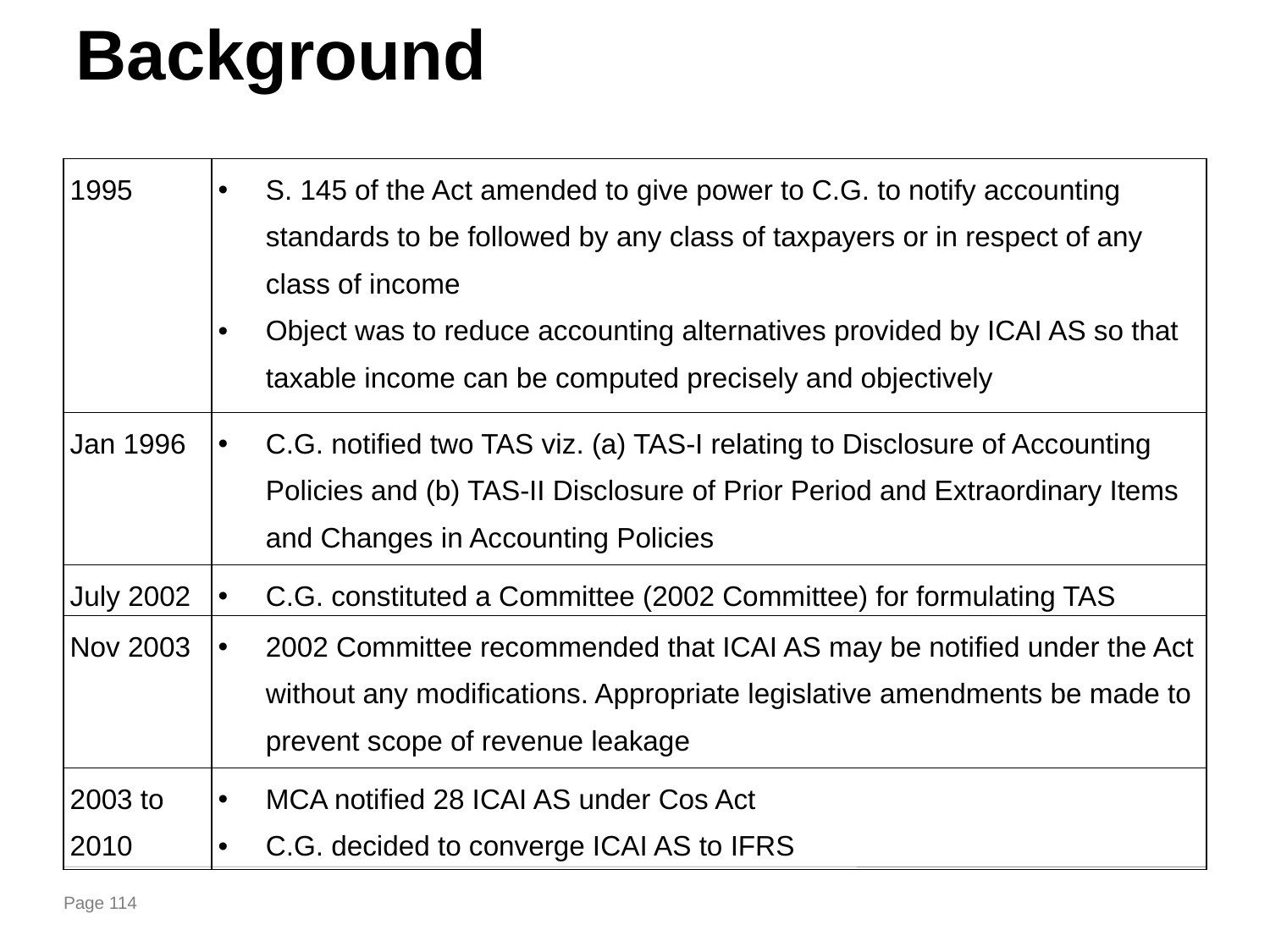

Background
| 1995 | S. 145 of the Act amended to give power to C.G. to notify accounting standards to be followed by any class of taxpayers or in respect of any class of income Object was to reduce accounting alternatives provided by ICAI AS so that taxable income can be computed precisely and objectively |
| --- | --- |
| Jan 1996 | C.G. notified two TAS viz. (a) TAS-I relating to Disclosure of Accounting Policies and (b) TAS-II Disclosure of Prior Period and Extraordinary Items and Changes in Accounting Policies |
| July 2002 | C.G. constituted a Committee (2002 Committee) for formulating TAS |
| Nov 2003 | 2002 Committee recommended that ICAI AS may be notified under the Act without any modifications. Appropriate legislative amendments be made to prevent scope of revenue leakage |
| 2003 to 2010 | MCA notified 28 ICAI AS under Cos Act C.G. decided to converge ICAI AS to IFRS |